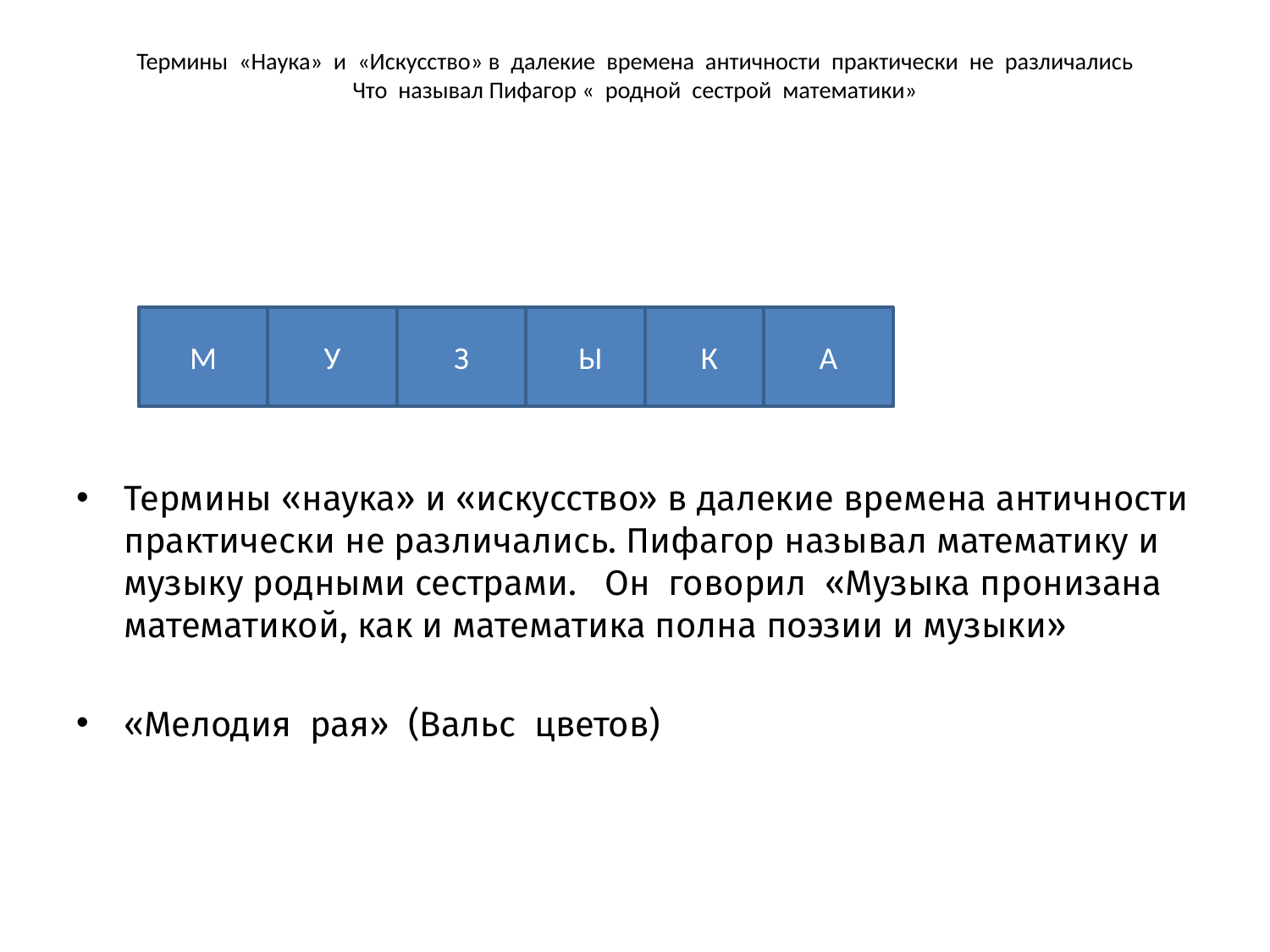

# Термины  «Наука»  и  «Искусство» в  далекие  времена  античности  практически  не  различались Что  называл Пифагор «  родной  сестрой  математики»

Термины «наука» и «искусство» в далекие времена античности практически не различались. Пифагор называл математику и музыку родными сестрами.   Он  говорил  «Музыка пронизана математикой, как и математика полна поэзии и музыки»

«Мелодия  рая»  (Вальс  цветов)
М
У
З
Ы
К
А